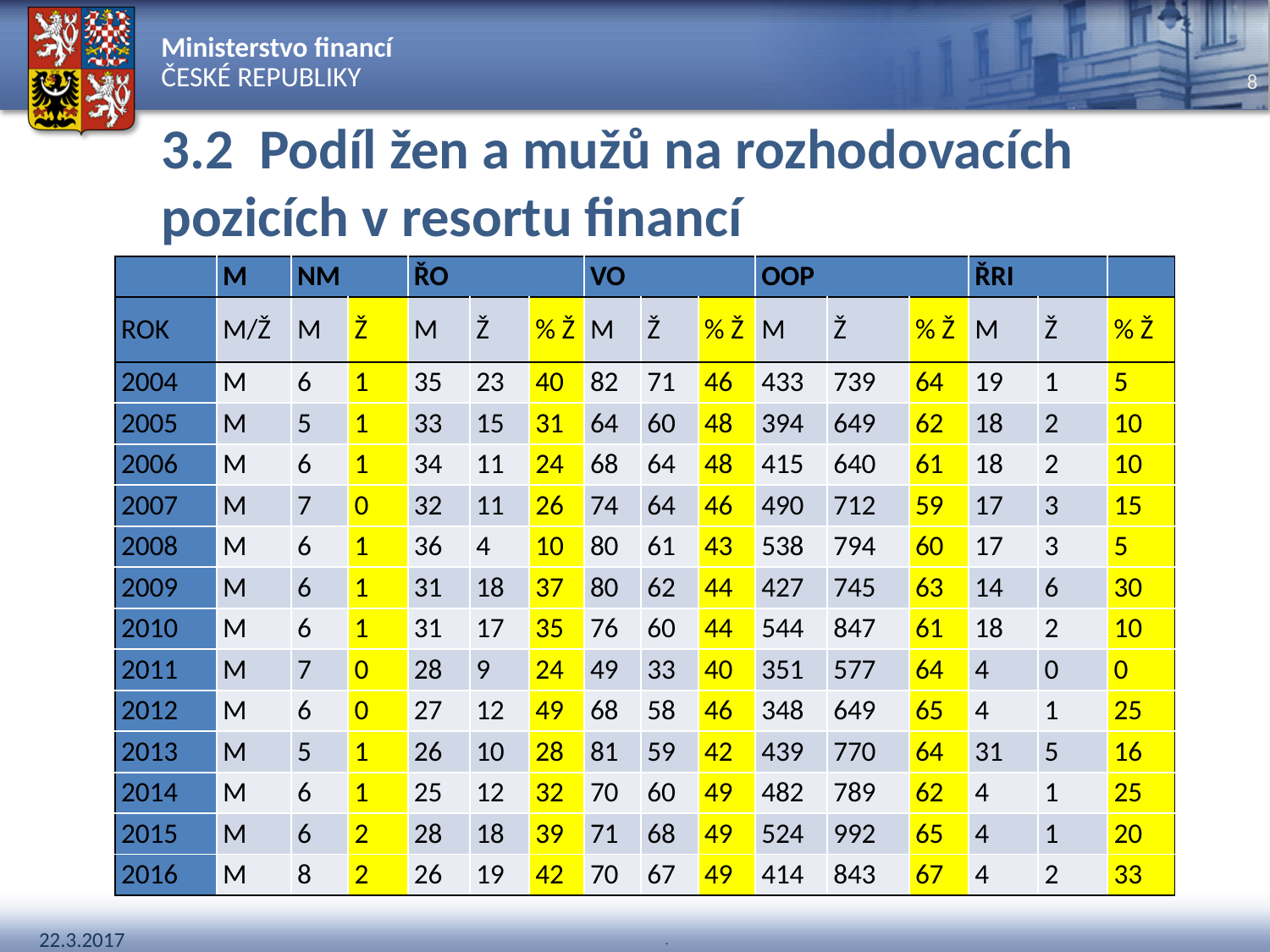

# 3.2  Podíl žen a mužů na rozhodovacích pozicích v resortu financí
|  | M | NM |  | ŘO |  |  | VO |  |  | OOP |  |  | ŘRI |  |  |
| --- | --- | --- | --- | --- | --- | --- | --- | --- | --- | --- | --- | --- | --- | --- | --- |
| ROK | M/Ž | M | Ž | M | Ž | % Ž | M | Ž | % Ž | M | Ž | % Ž | M | Ž | % Ž |
| 2004 | M | 6 | 1 | 35 | 23 | 40 | 82 | 71 | 46 | 433 | 739 | 64 | 19 | 1 | 5 |
| 2005 | M | 5 | 1 | 33 | 15 | 31 | 64 | 60 | 48 | 394 | 649 | 62 | 18 | 2 | 10 |
| 2006 | M | 6 | 1 | 34 | 11 | 24 | 68 | 64 | 48 | 415 | 640 | 61 | 18 | 2 | 10 |
| 2007 | M | 7 | 0 | 32 | 11 | 26 | 74 | 64 | 46 | 490 | 712 | 59 | 17 | 3 | 15 |
| 2008 | M | 6 | 1 | 36 | 4 | 10 | 80 | 61 | 43 | 538 | 794 | 60 | 17 | 3 | 5 |
| 2009 | M | 6 | 1 | 31 | 18 | 37 | 80 | 62 | 44 | 427 | 745 | 63 | 14 | 6 | 30 |
| 2010 | M | 6 | 1 | 31 | 17 | 35 | 76 | 60 | 44 | 544 | 847 | 61 | 18 | 2 | 10 |
| 2011 | M | 7 | 0 | 28 | 9 | 24 | 49 | 33 | 40 | 351 | 577 | 64 | 4 | 0 | 0 |
| 2012 | M | 6 | 0 | 27 | 12 | 49 | 68 | 58 | 46 | 348 | 649 | 65 | 4 | 1 | 25 |
| 2013 | M | 5 | 1 | 26 | 10 | 28 | 81 | 59 | 42 | 439 | 770 | 64 | 31 | 5 | 16 |
| 2014 | M | 6 | 1 | 25 | 12 | 32 | 70 | 60 | 49 | 482 | 789 | 62 | 4 | 1 | 25 |
| 2015 | M | 6 | 2 | 28 | 18 | 39 | 71 | 68 | 49 | 524 | 992 | 65 | 4 | 1 | 20 |
| 2016 | M | 8 | 2 | 26 | 19 | 42 | 70 | 67 | 49 | 414 | 843 | 67 | 4 | 2 | 33 |
.